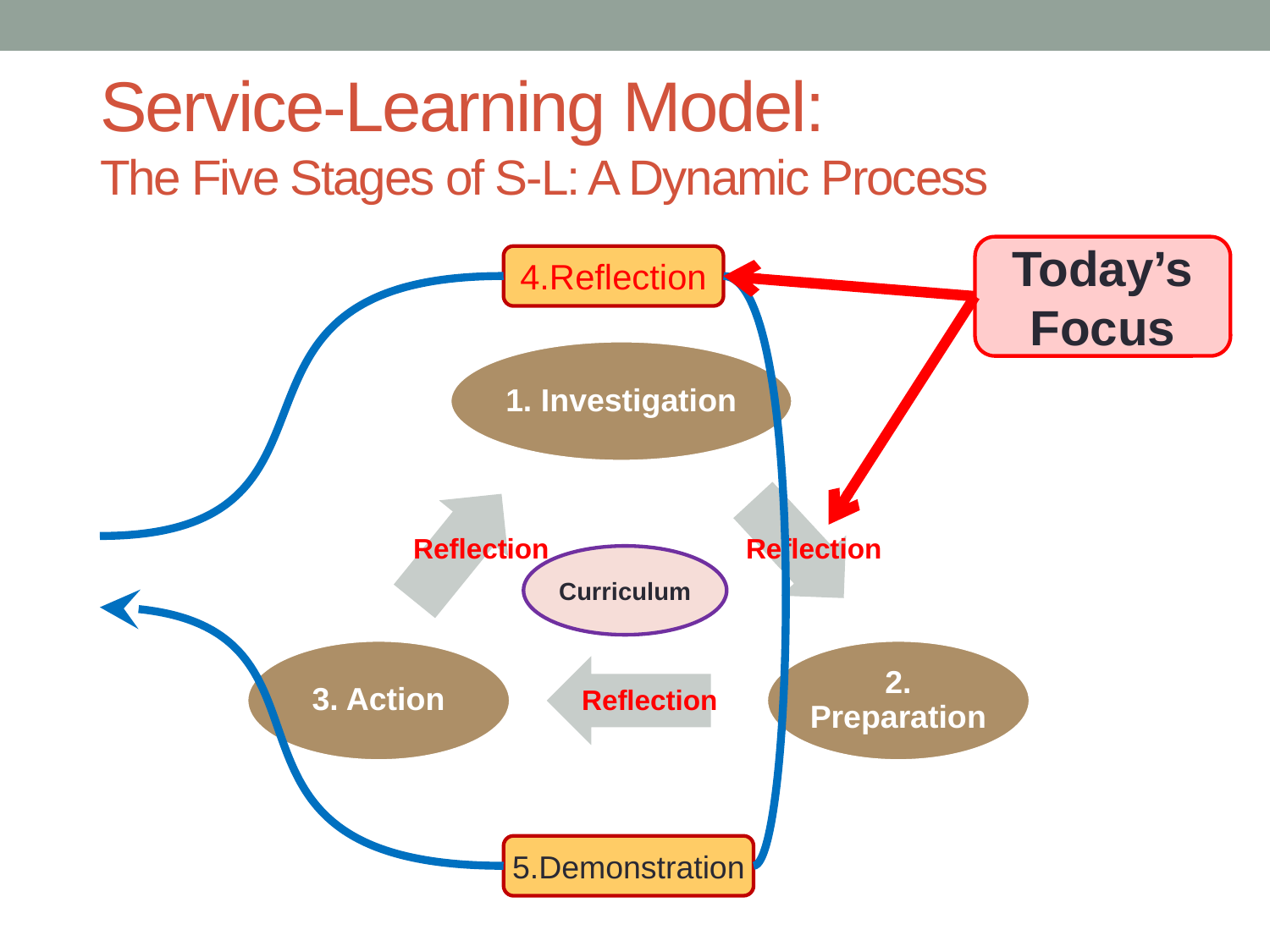

# Service-Learning Model: The Five Stages of S-L: A Dynamic Process
Today’s Focus
4.Reflection
1. Investigation

2. Preparation

3. Action

Reflection
Reflection
Curriculum
Reflection
5.Demonstration